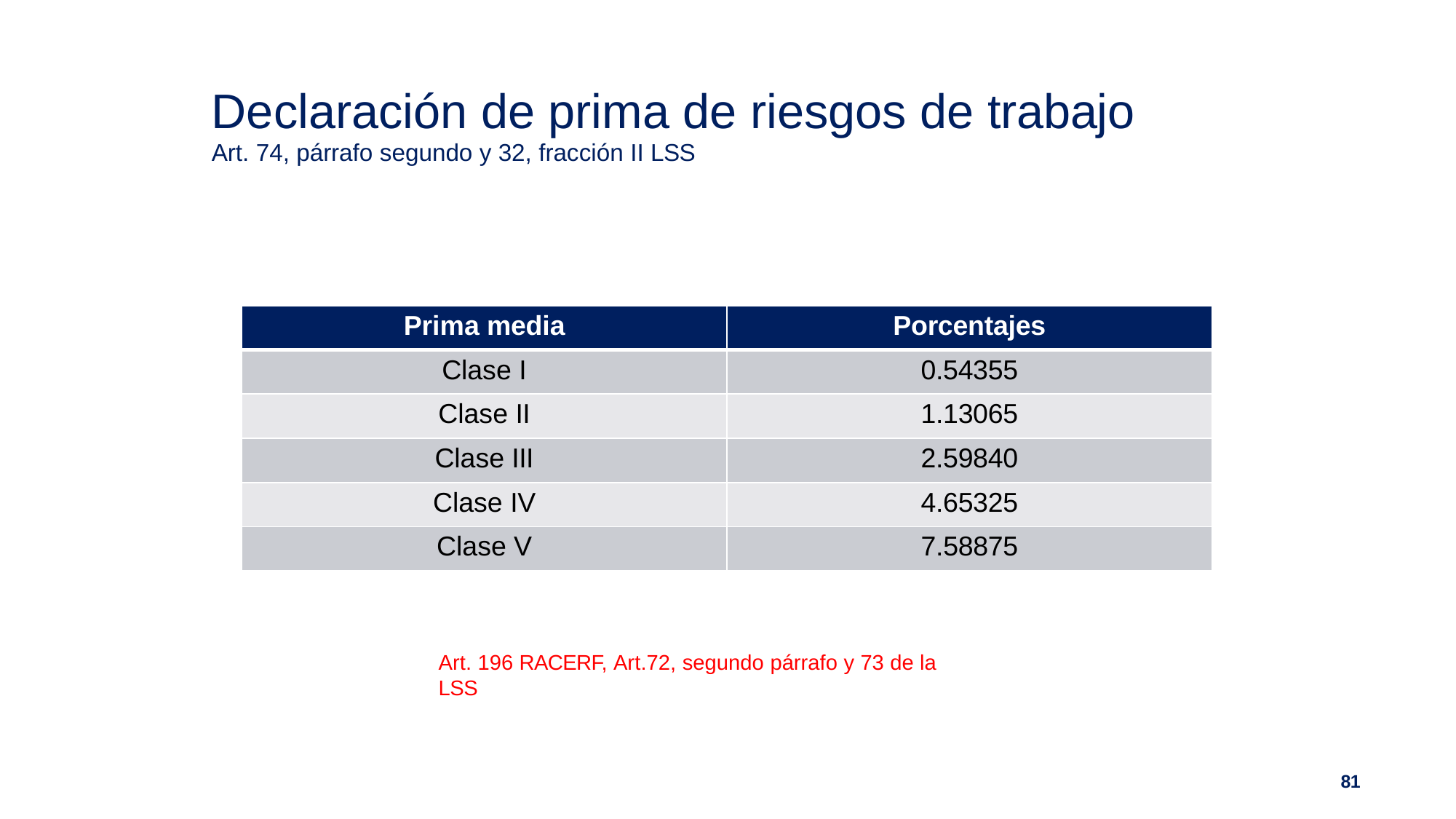

# Declaración de prima de riesgos de trabajo
Art. 74, párrafo segundo y 32, fracción II LSS
| Prima media | Porcentajes |
| --- | --- |
| Clase I | 0.54355 |
| Clase II | 1.13065 |
| Clase III | 2.59840 |
| Clase IV | 4.65325 |
| Clase V | 7.58875 |
Art. 196 RACERF, Art.72, segundo párrafo y 73 de la LSS
81